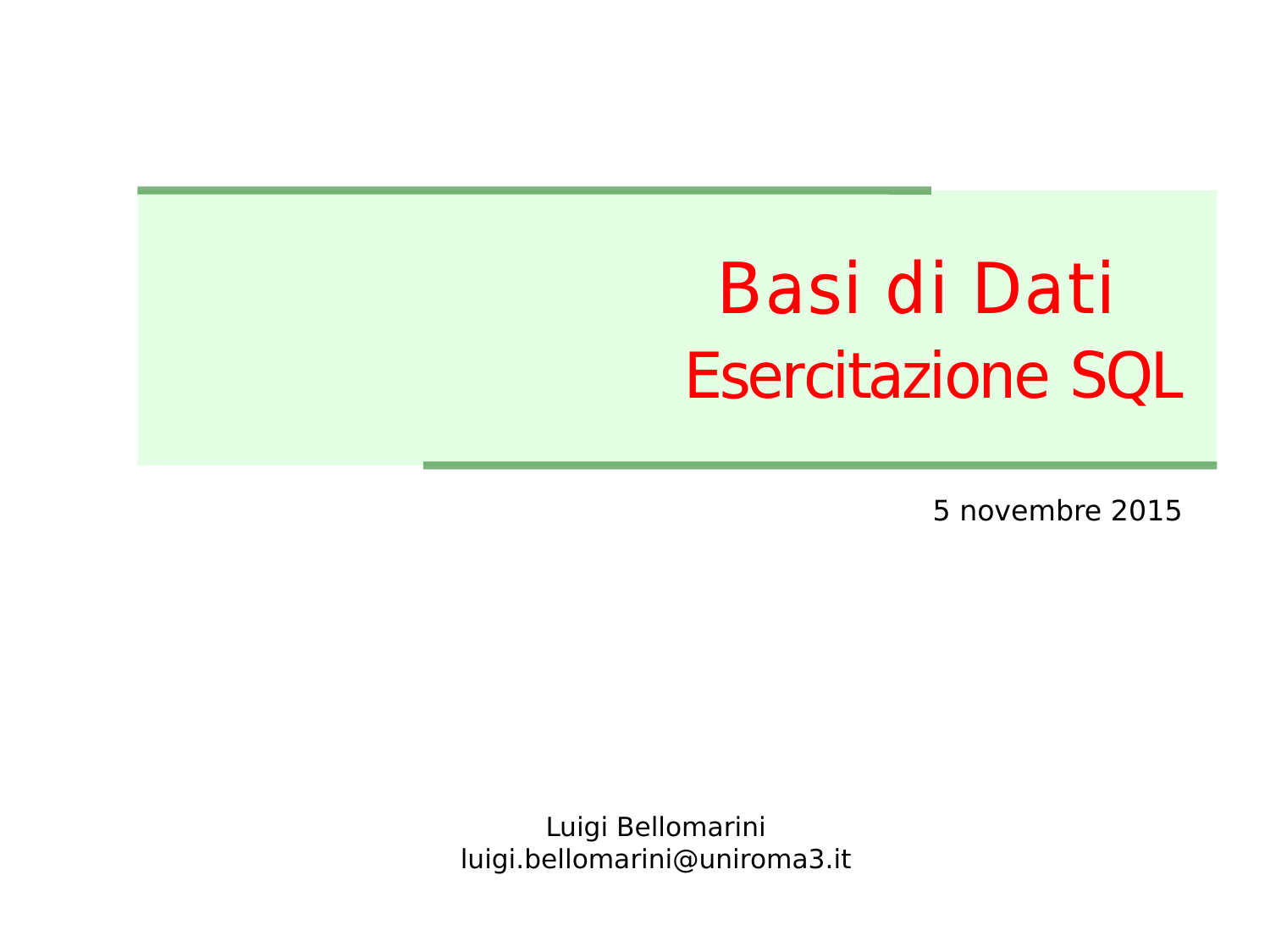

# Basi di Dati Esercitazione SQL
5 novembre 2015

Luigi Bellomarini
luigi.bellomarini@uniroma3.it